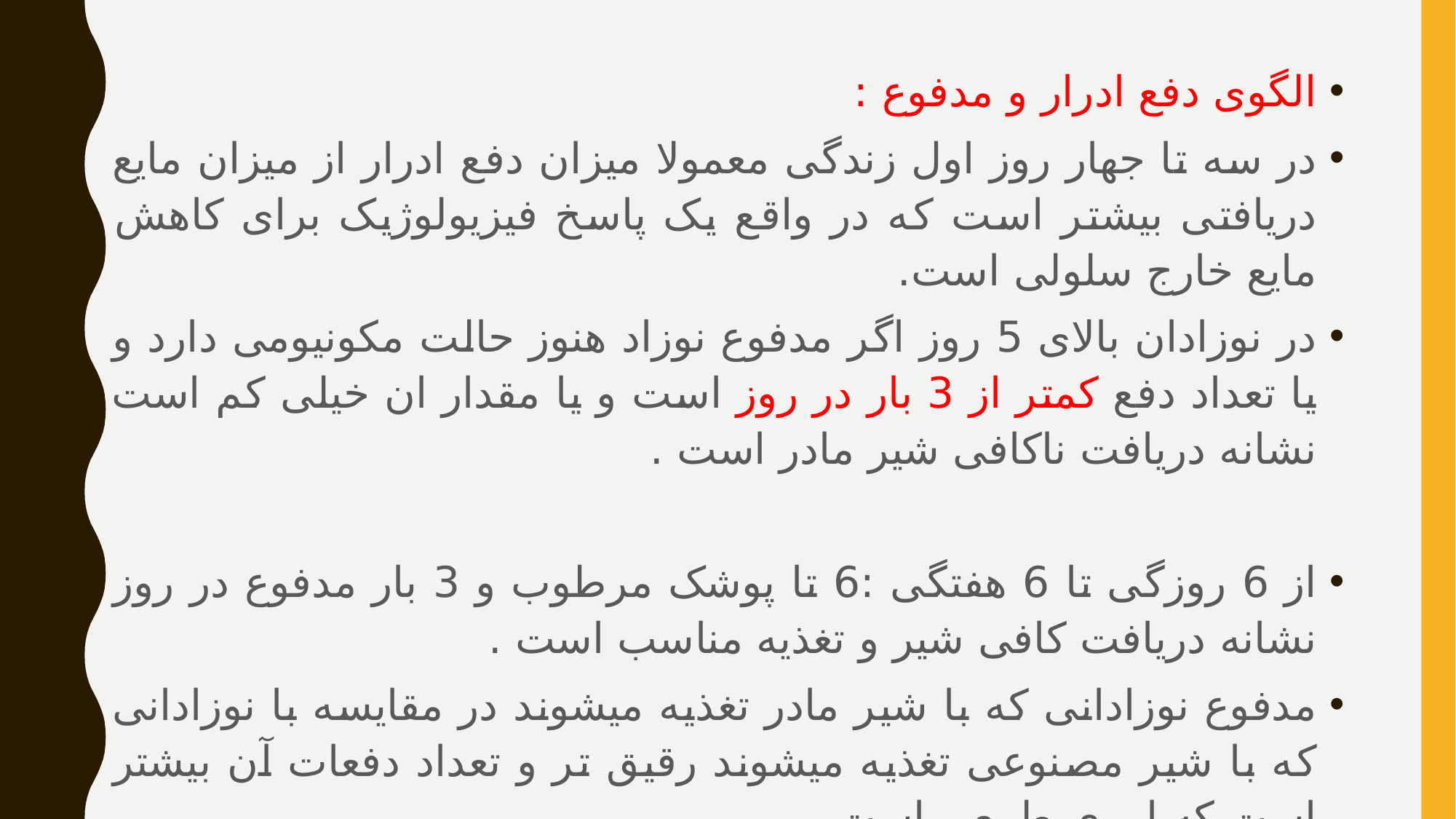

الگوی دفع ادرار و مدفوع :
در سه تا جهار روز اول زندگی معمولا میزان دفع ادرار از میزان مایع دریافتی بیشتر است که در واقع یک پاسخ فیزیولوژیک برای کاهش مایع خارج سلولی است.
در نوزادان بالای 5 روز اگر مدفوع نوزاد هنوز حالت مکونیومی دارد و یا تعداد دفع کمتر از 3 بار در روز است و یا مقدار ان خیلی کم است نشانه دریافت ناکافی شیر مادر است .

از 6 روزگی تا 6 هفتگی :6 تا پوشک مرطوب و 3 بار مدفوع در روز نشانه دریافت کافی شیر و تغذیه مناسب است .
مدفوع نوزادانی که با شیر مادر تغذیه میشوند در مقایسه با نوزادانی که با شیر مصنوعی تغذیه میشوند رقیق تر و تعداد دفعات آن بیشتر است که امری طبیعی است .